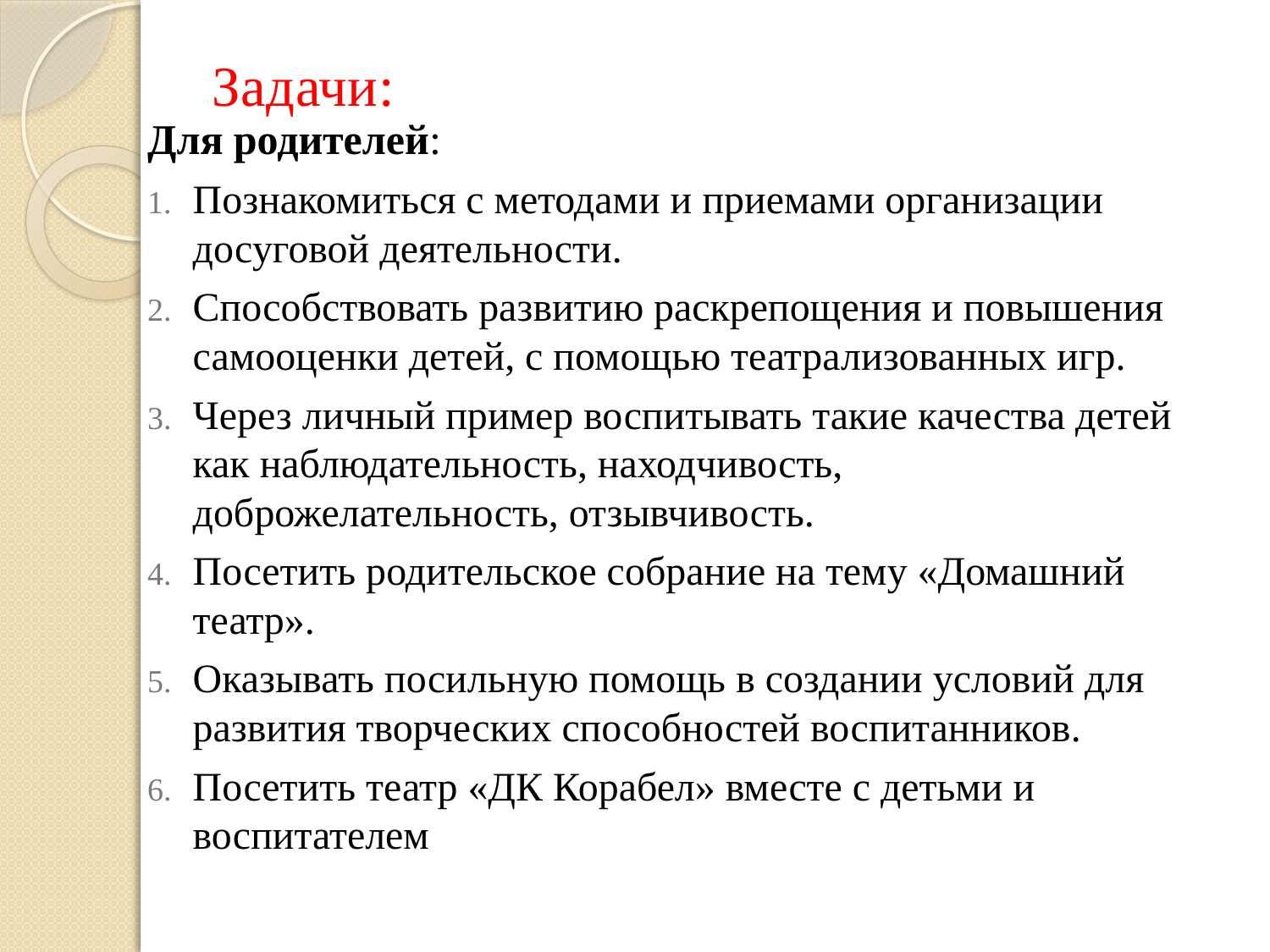

# Задачи:
Для родителей:
Познакомиться с методами и приемами организации досуговой деятельности.
Способствовать развитию раскрепощения и повышения самооценки детей, с помощью театрализованных игр.
Через личный пример воспитывать такие качества детей как наблюдательность, находчивость, доброжелательность, отзывчивость.
Посетить родительское собрание на тему «Домашний театр».
Оказывать посильную помощь в создании условий для развития творческих способностей воспитанников.
Посетить театр «ДК Корабел» вместе с детьми и воспитателем